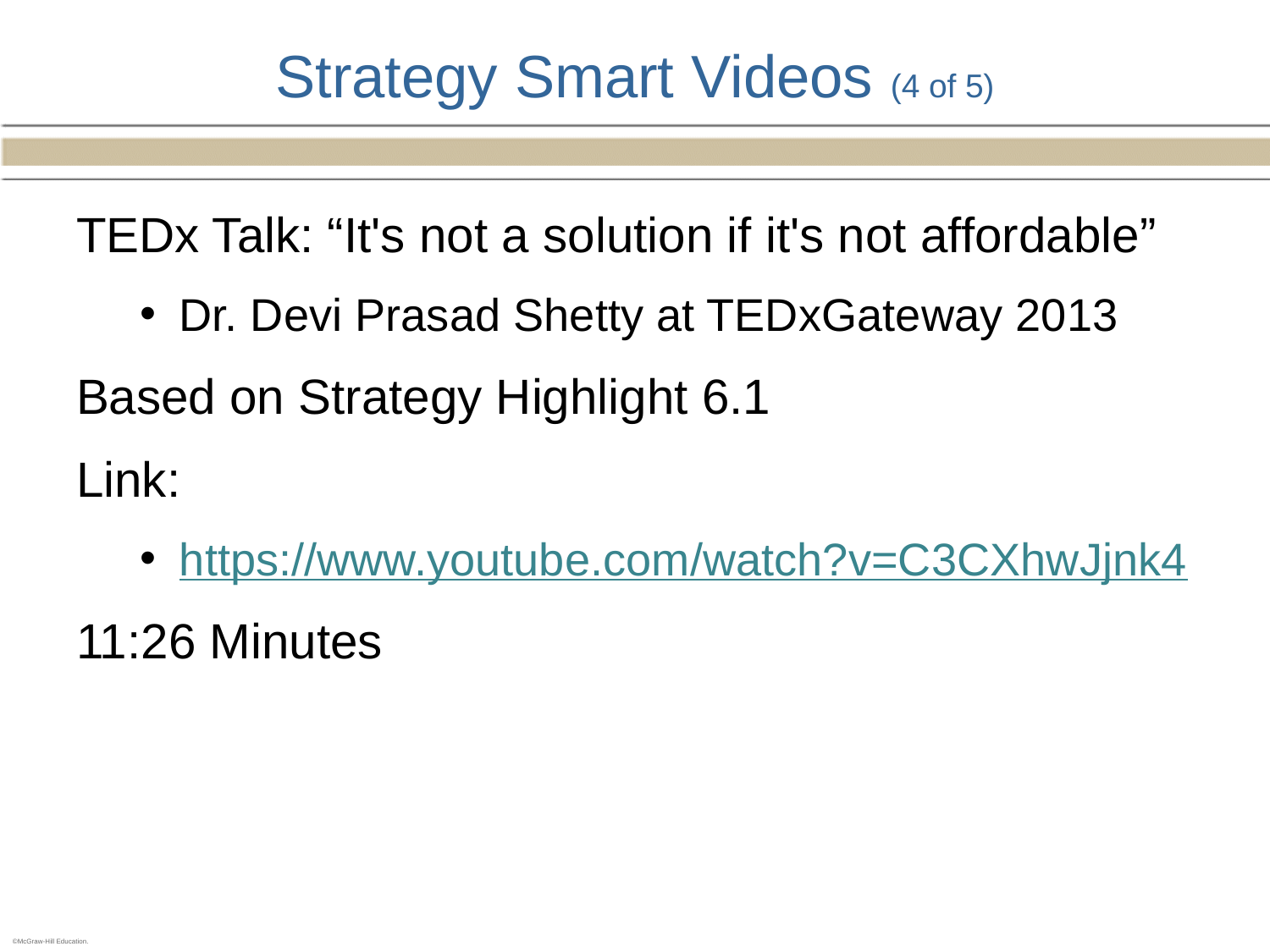

# Strategy Smart Videos (4 of 5)
TEDx Talk: “It's not a solution if it's not affordable”
Dr. Devi Prasad Shetty at TEDxGateway 2013
Based on Strategy Highlight 6.1
Link:
https://www.youtube.com/watch?v=C3CXhwJjnk4
11:26 Minutes